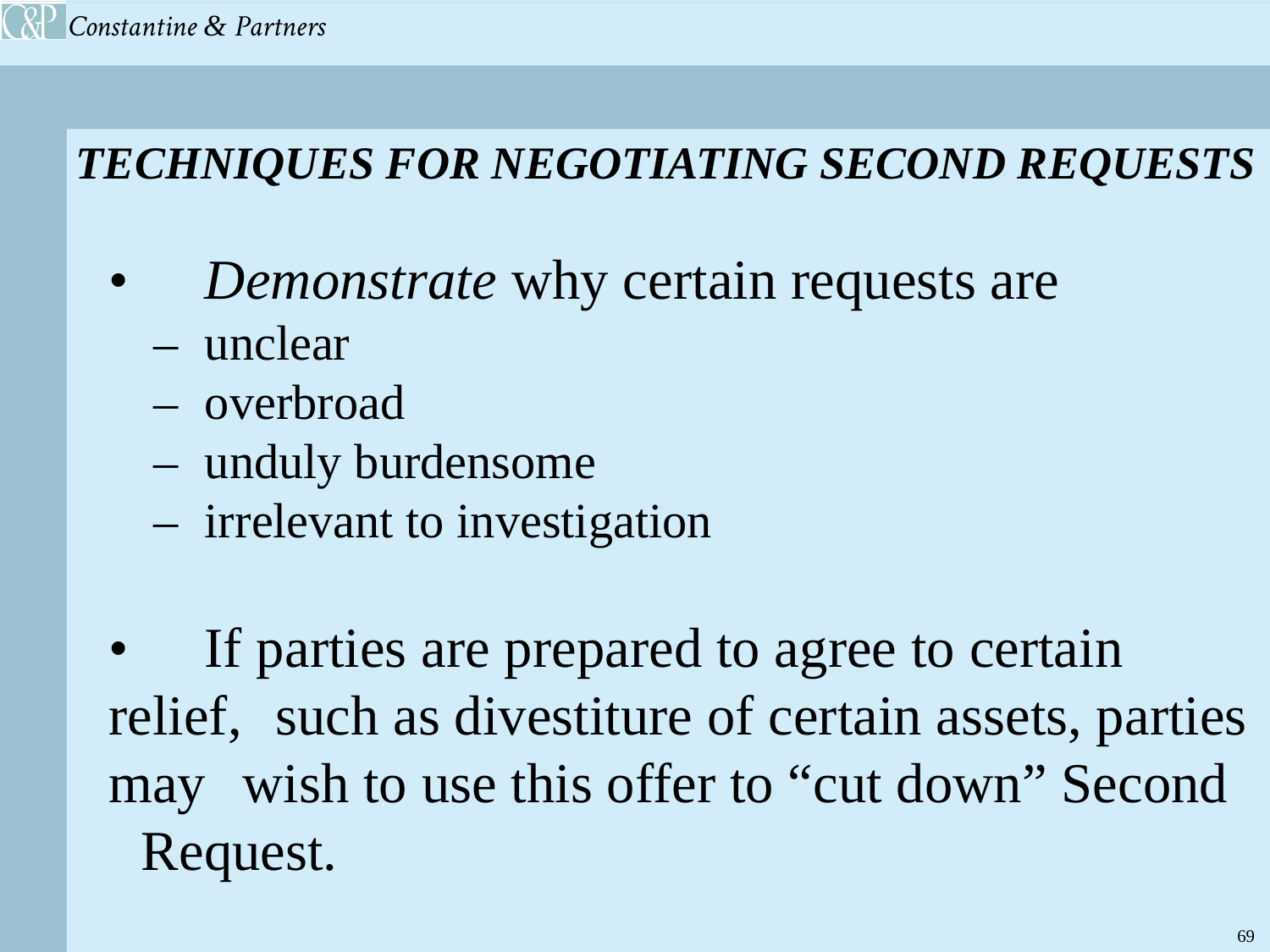

TECHNIQUES FOR NEGOTIATING SECOND REQUESTS
• 	Demonstrate why certain requests are
	 – 	unclear
	 – 	overbroad
	 – 	unduly burdensome
	 – 	irrelevant to investigation

• 	If parties are prepared to agree to certain relief, 	such as divestiture of certain assets, parties may 	wish to use this offer to “cut down” Second 		Request.